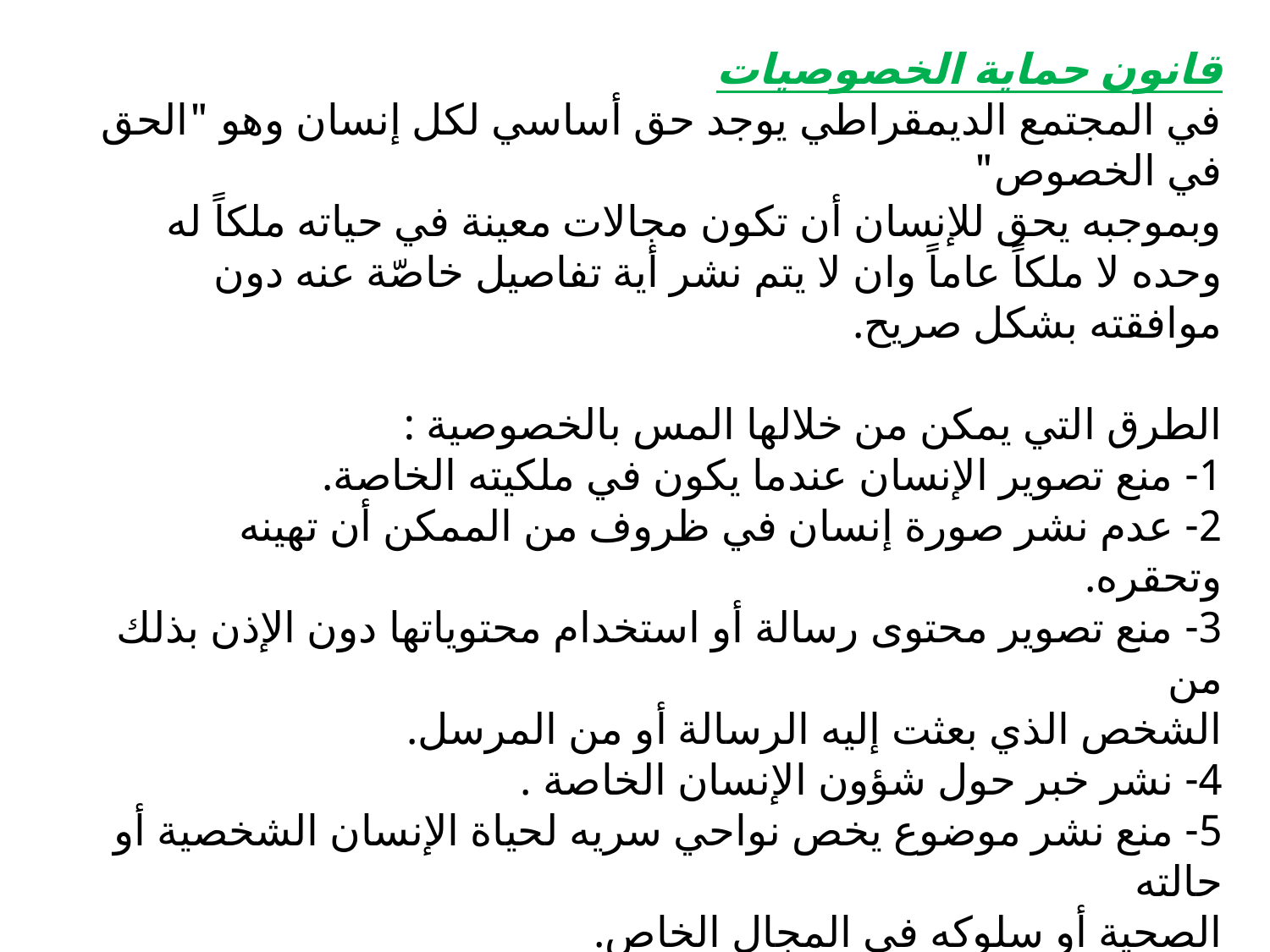

قانون حماية الخصوصيات
في المجتمع الديمقراطي يوجد حق أساسي لكل إنسان وهو "الحق في الخصوص"
وبموجبه يحق للإنسان أن تكون مجالات معينة في حياته ملكاً له وحده لا ملكاً عاماً وان لا يتم نشر أية تفاصيل خاصّة عنه دون موافقته بشكل صريح.

الطرق التي يمكن من خلالها المس بالخصوصية :
1- منع تصوير الإنسان عندما يكون في ملكيته الخاصة.
2- عدم نشر صورة إنسان في ظروف من الممكن أن تهينه وتحقره.
3- منع تصوير محتوى رسالة أو استخدام محتوياتها دون الإذن بذلك من
الشخص الذي بعثت إليه الرسالة أو من المرسل.
4- نشر خبر حول شؤون الإنسان الخاصة .
5- منع نشر موضوع يخص نواحي سريه لحياة الإنسان الشخصية أو حالته
الصحية أو سلوكه في المجال الخاص.